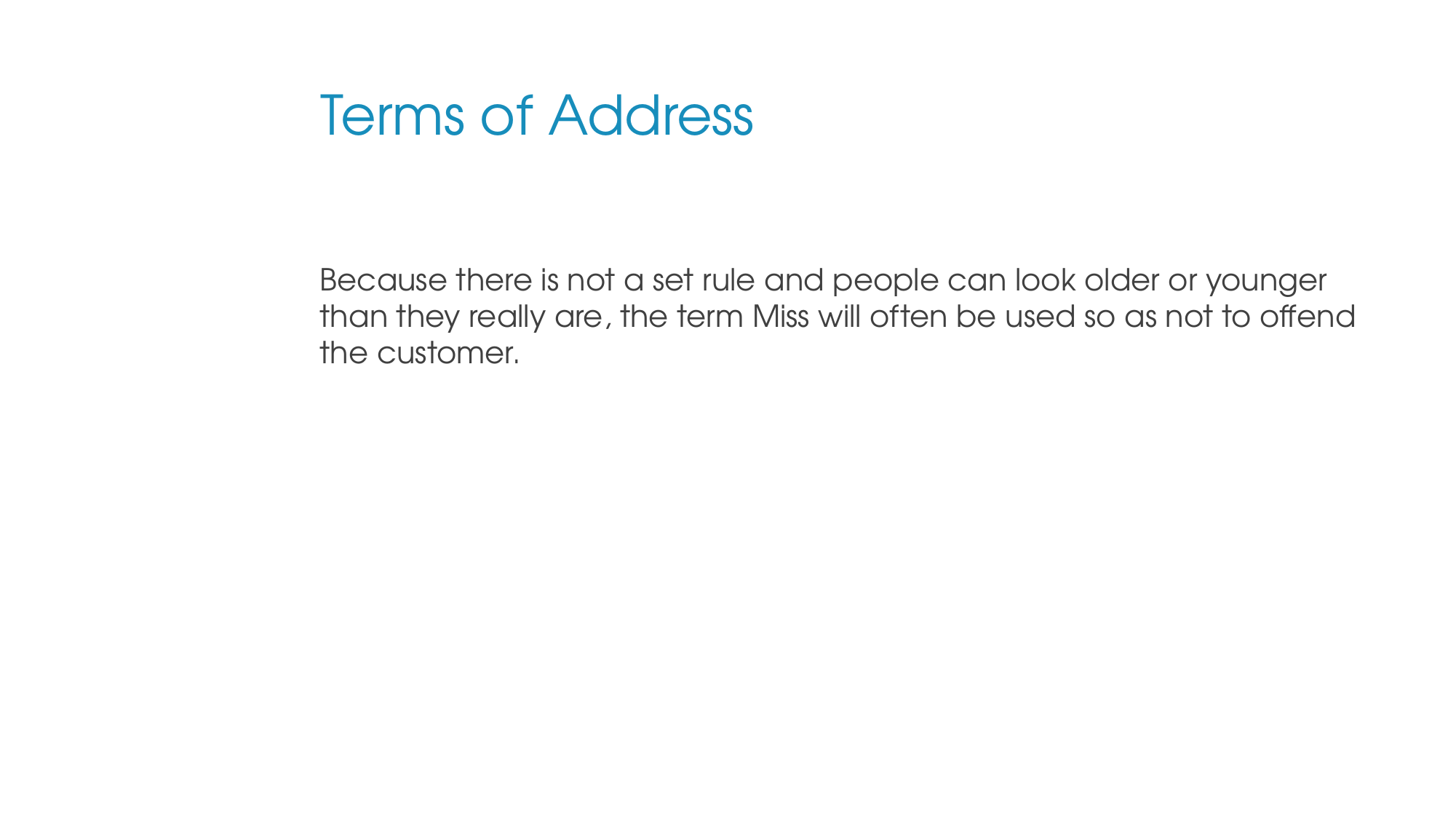

# Terms of Address
Because there is not a set rule and people can look older or younger than they really are, the term Miss will often be used so as not to offend the customer.